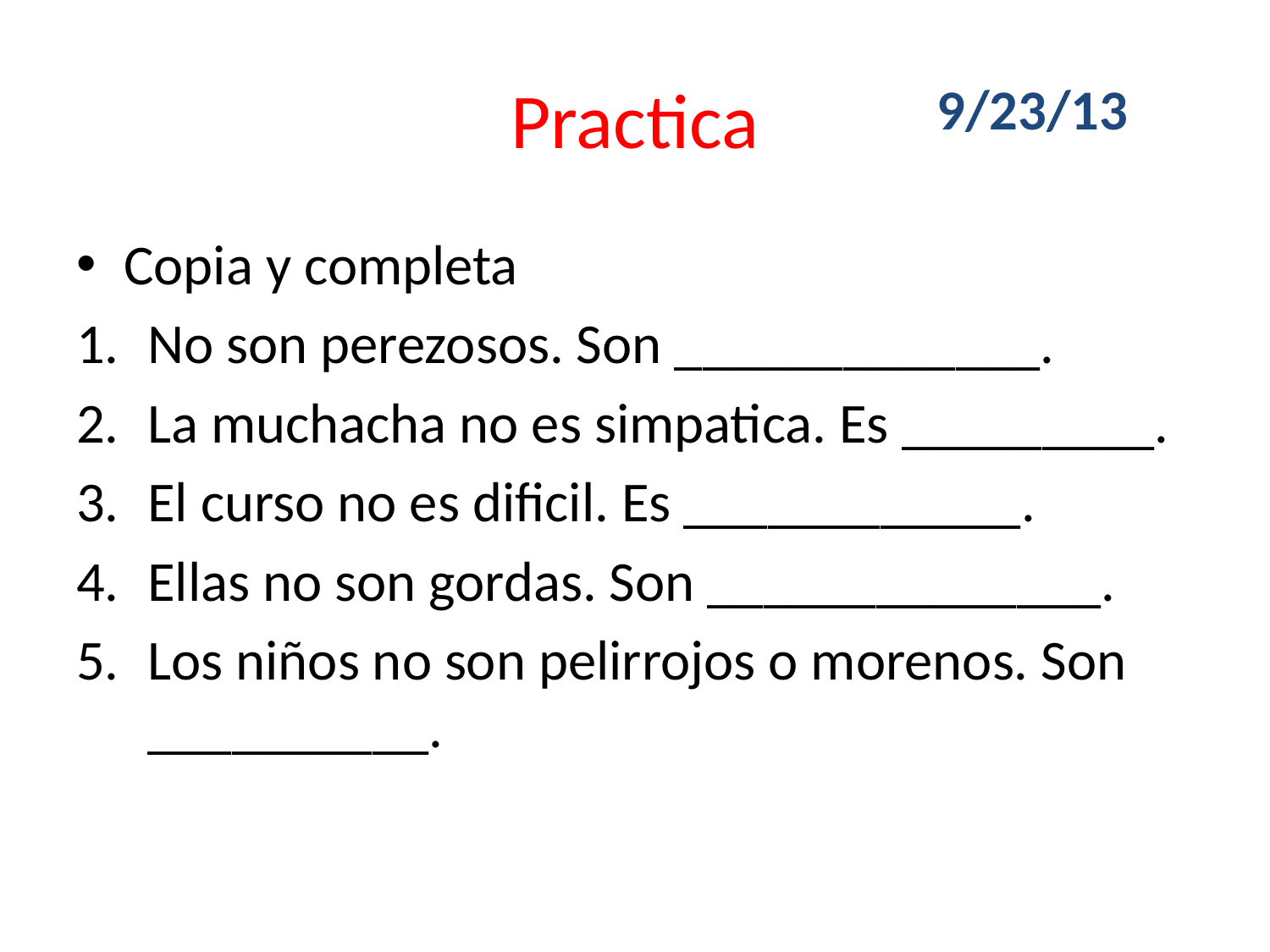

# Practica
9/23/13
Copia y completa
No son perezosos. Son _____________.
La muchacha no es simpatica. Es _________.
El curso no es dificil. Es ____________.
Ellas no son gordas. Son ______________.
Los niños no son pelirrojos o morenos. Son __________.